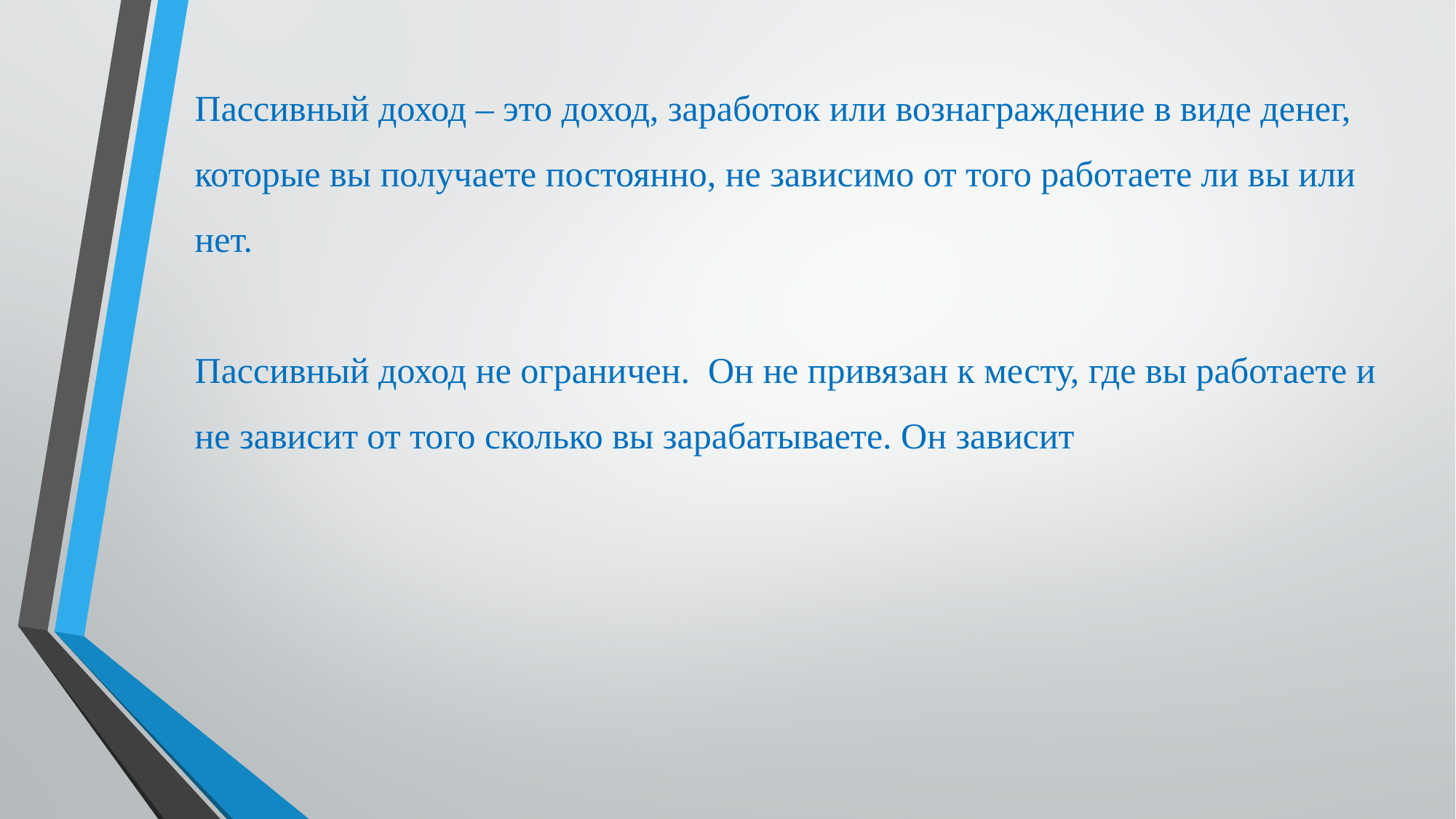

Пассивный доход – это доход, заработок или вознаграждение в виде денег, которые вы получаете постоянно, не зависимо от того работаете ли вы или нет.

Пассивный доход не ограничен.  Он не привязан к месту, где вы работаете и не зависит от того сколько вы зарабатываете. Он зависит